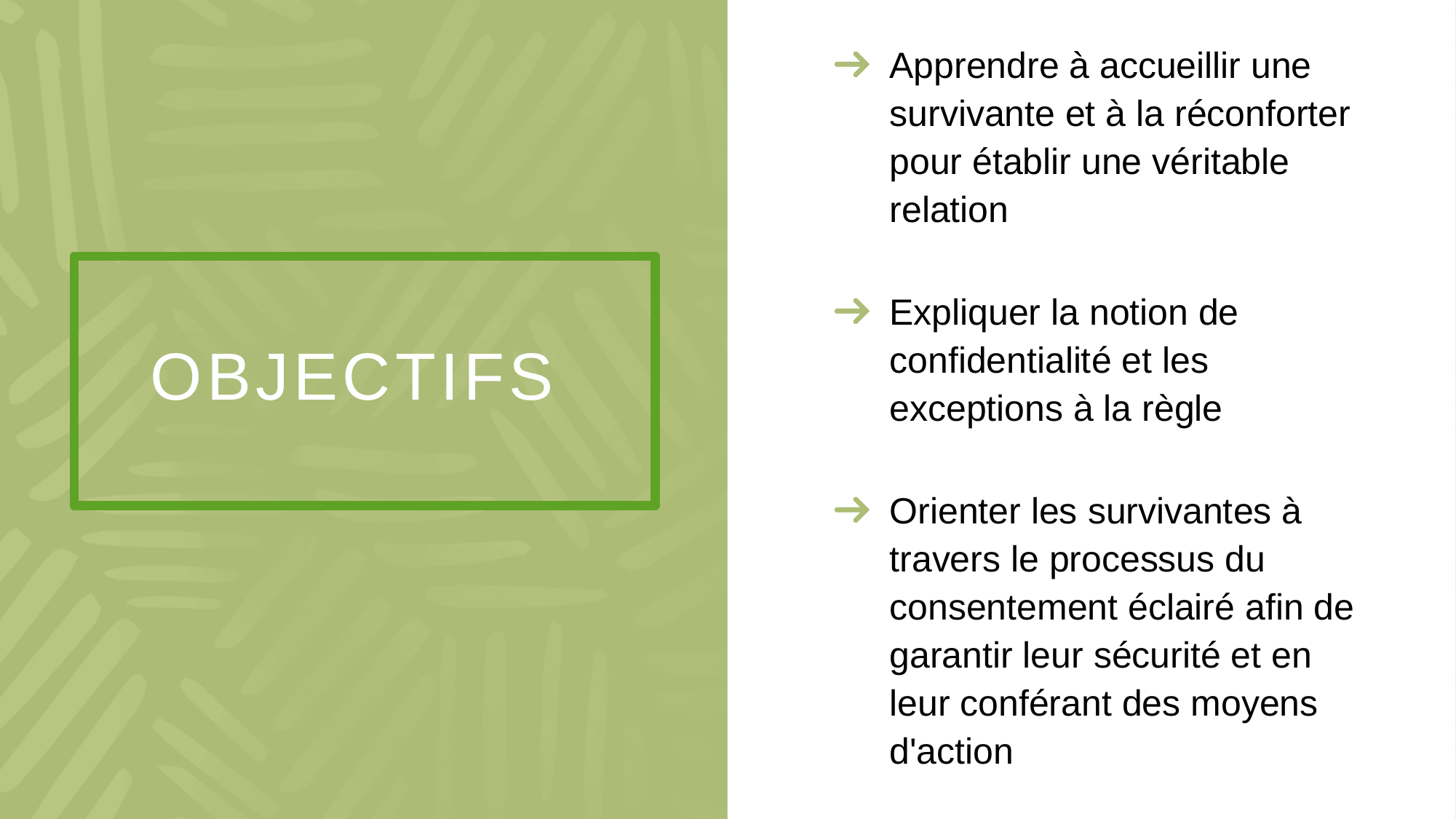

Apprendre à accueillir une survivante et à la réconforter pour établir une véritable relation
Expliquer la notion de confidentialité et les exceptions à la règle
Orienter les survivantes à travers le processus du consentement éclairé afin de garantir leur sécurité et en leur conférant des moyens d'action

# Objectifs